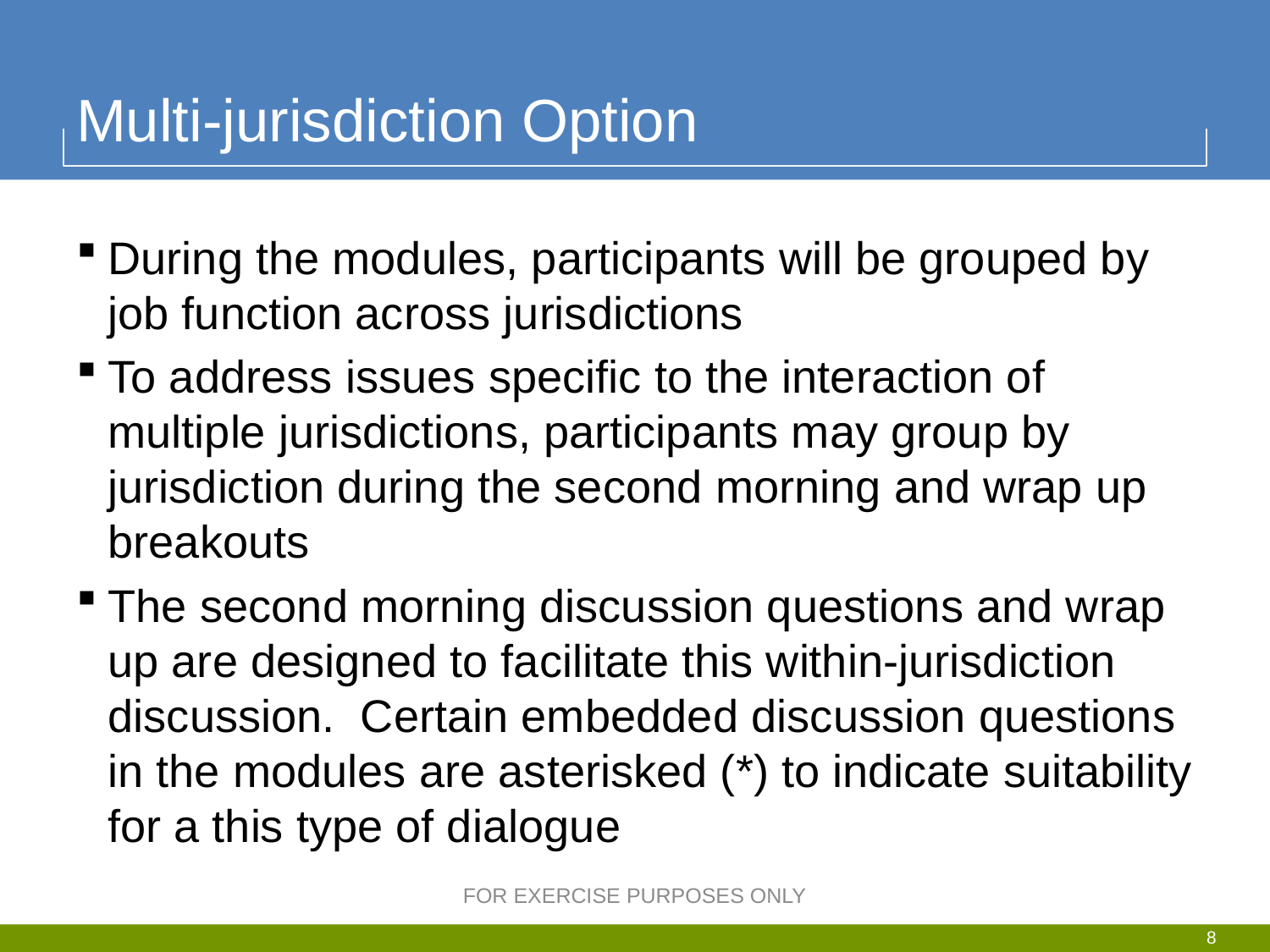

# Multi-jurisdiction Option
During the modules, participants will be grouped by job function across jurisdictions
To address issues specific to the interaction of multiple jurisdictions, participants may group by jurisdiction during the second morning and wrap up breakouts
The second morning discussion questions and wrap up are designed to facilitate this within-jurisdiction discussion.  Certain embedded discussion questions in the modules are asterisked (*) to indicate suitability for a this type of dialogue
FOR EXERCISE PURPOSES ONLY